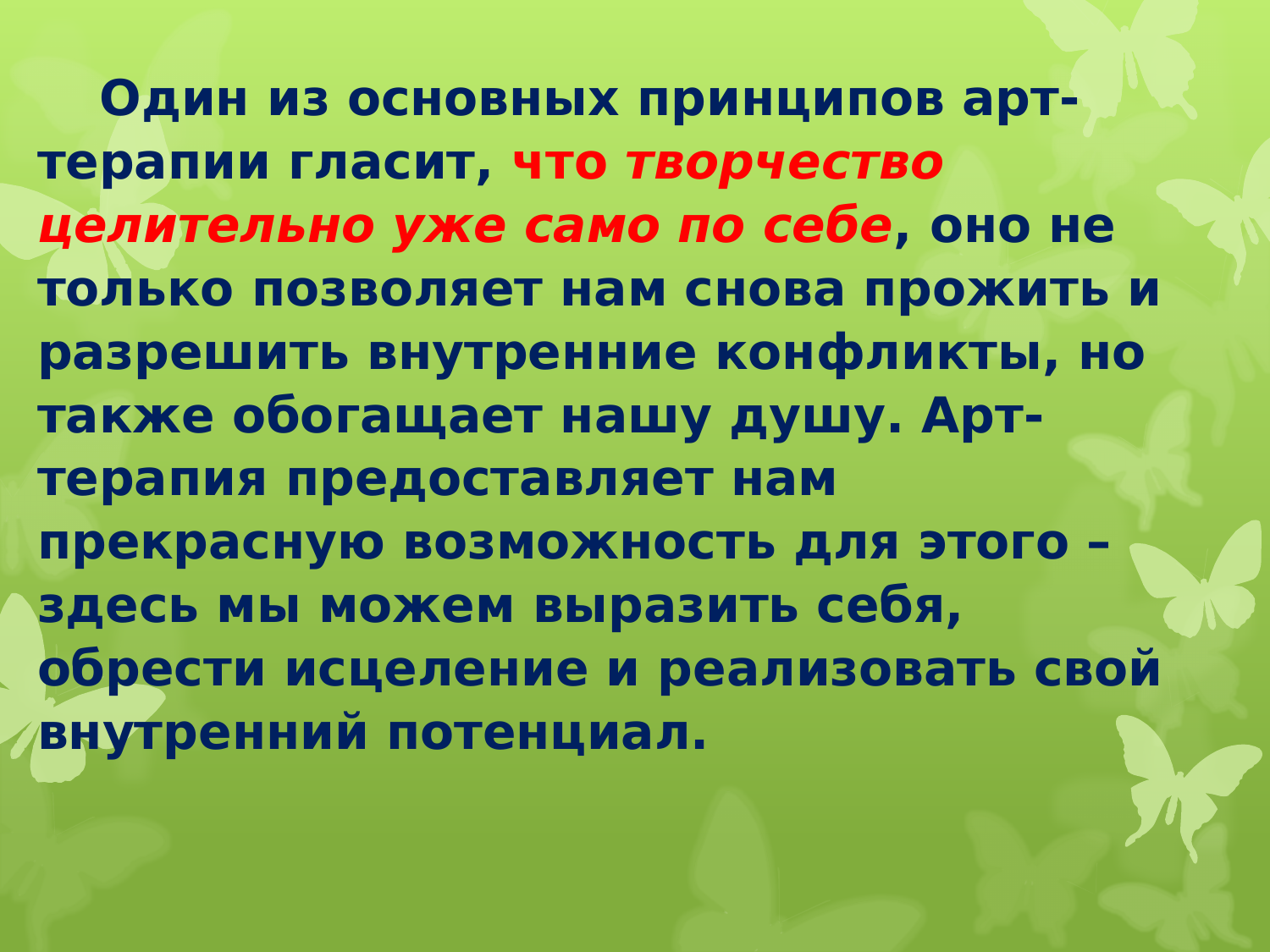

Один из основных принципов арт-терапии гласит, что творчество целительно уже само по себе, оно не только позволяет нам снова прожить и разрешить внутренние конфликты, но также обогащает нашу душу. Арт-терапия предоставляет нам прекрасную возможность для этого – здесь мы можем выразить себя, обрести исцеление и реализовать свой внутренний потенциал.